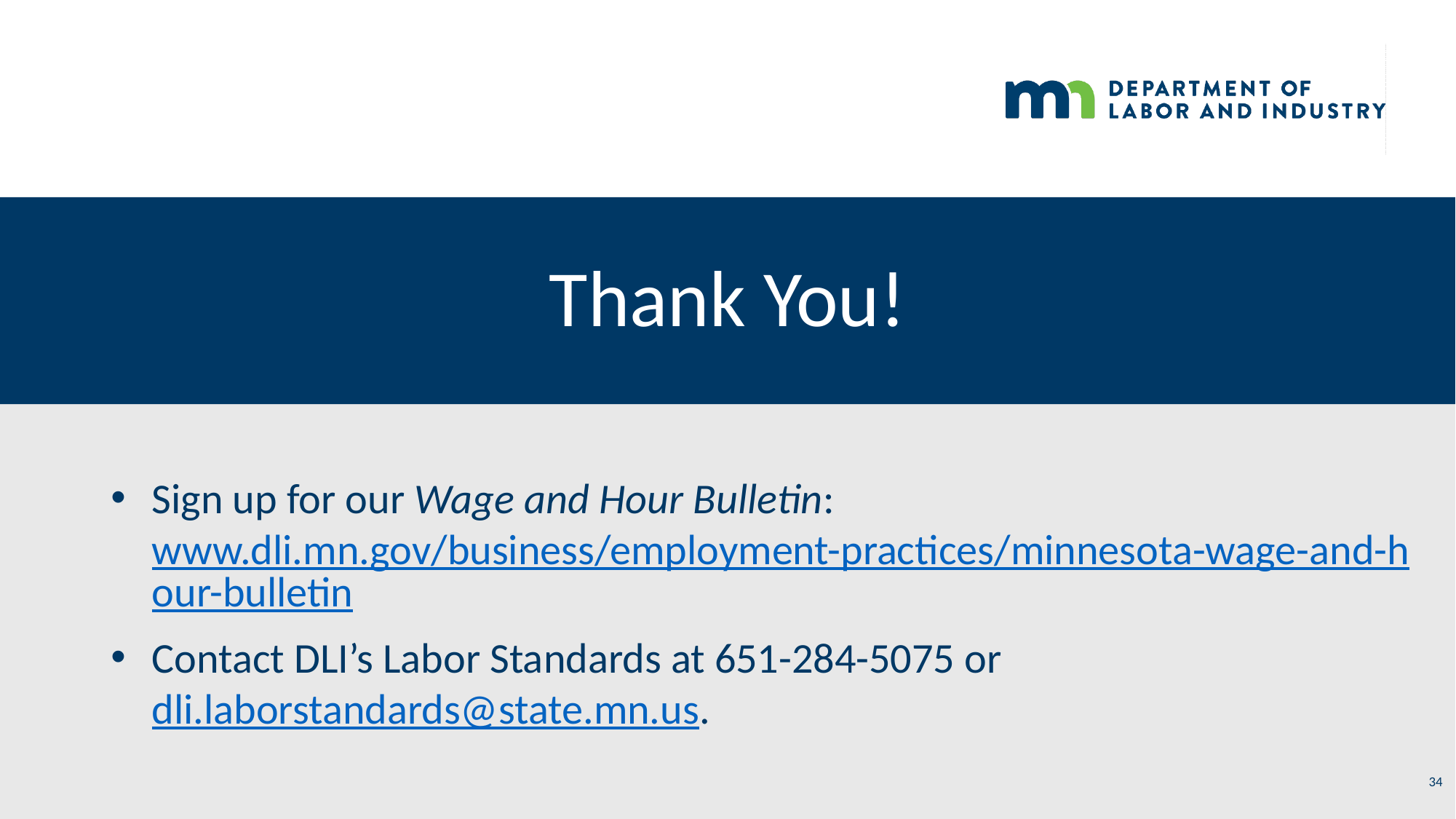

# Thank You!
Sign up for our Wage and Hour Bulletin:  www.dli.mn.gov/business/employment-practices/minnesota-wage-and-hour-bulletin
Contact DLI’s Labor Standards at 651-284-5075 or dli.laborstandards@state.mn.us.
34